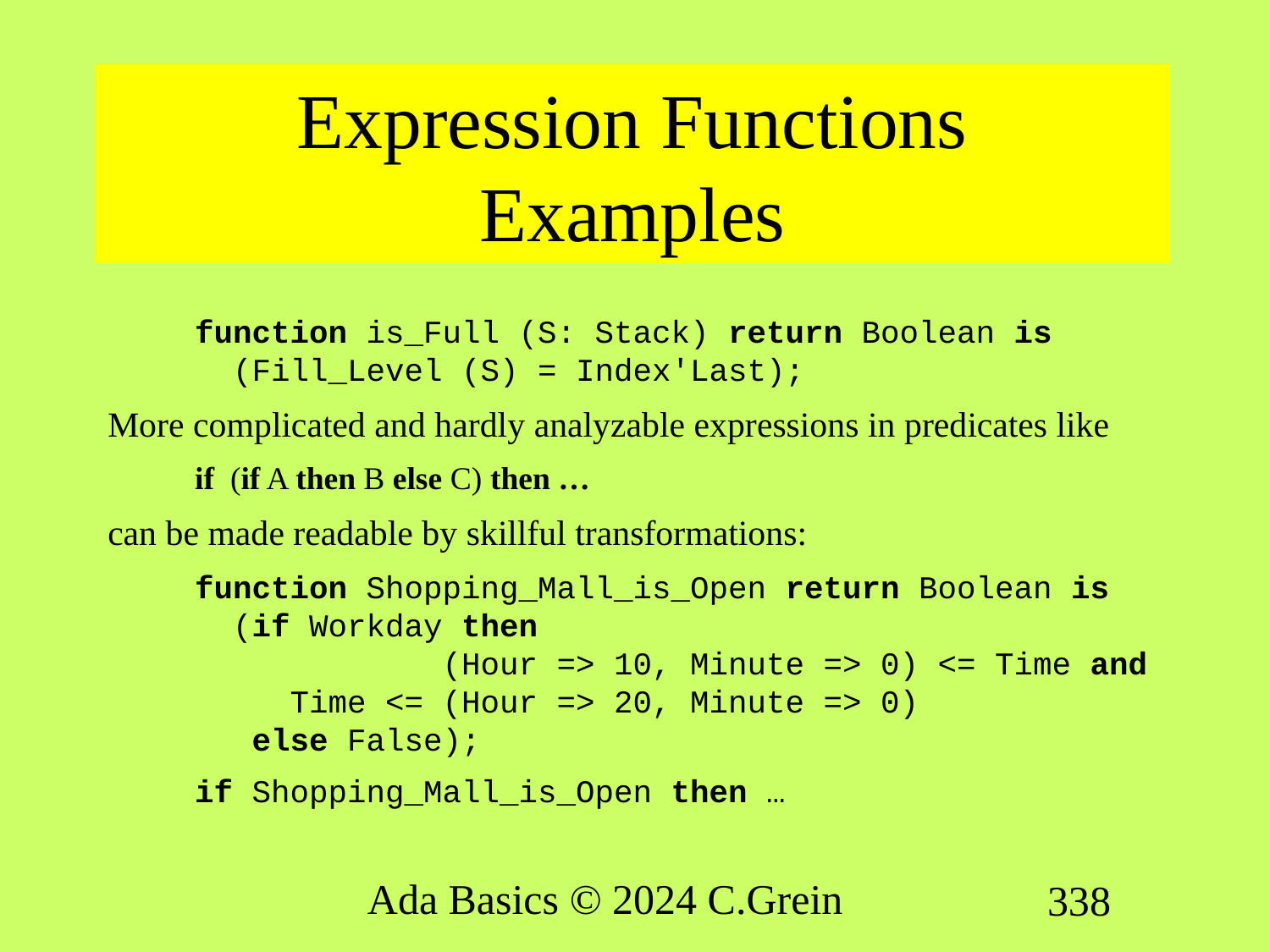

# Expression Functions Examples
function is_Full (S: Stack) return Boolean is
  (Fill_Level (S) = Index'Last);
More complicated and hardly analyzable expressions in predicates like
if  (if A then B else C) then …
can be made readable by skillful transformations:
function Shopping_Mall_is_Open return Boolean is
  (if Workday then
             (Hour => 10, Minute => 0) <= Time and
     Time <= (Hour => 20, Minute => 0)
   else False);
if Shopping_Mall_is_Open then …
Ada Basics © 2024 C.Grein
338